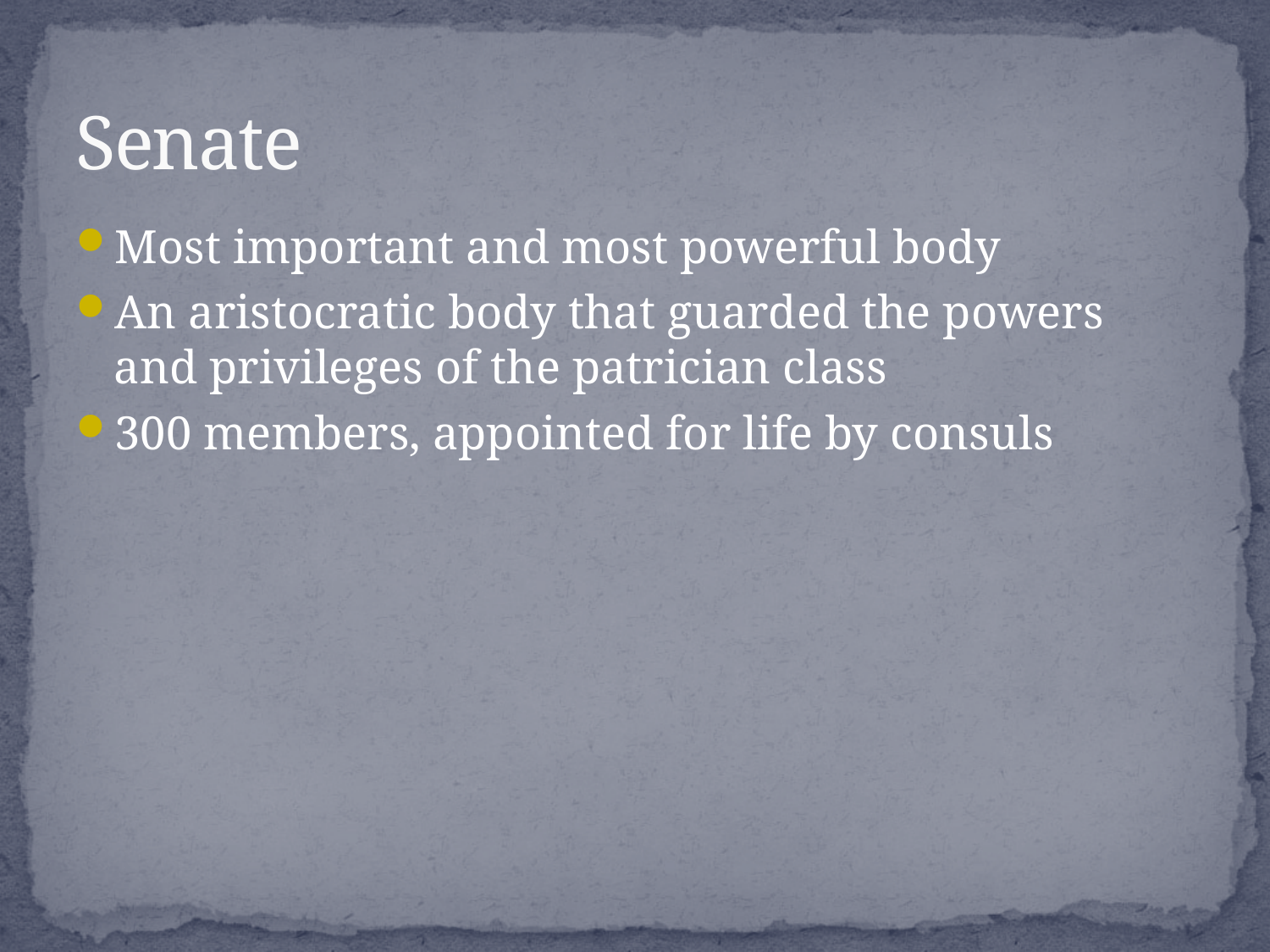

# Senate
Most important and most powerful body
An aristocratic body that guarded the powers and privileges of the patrician class
300 members, appointed for life by consuls